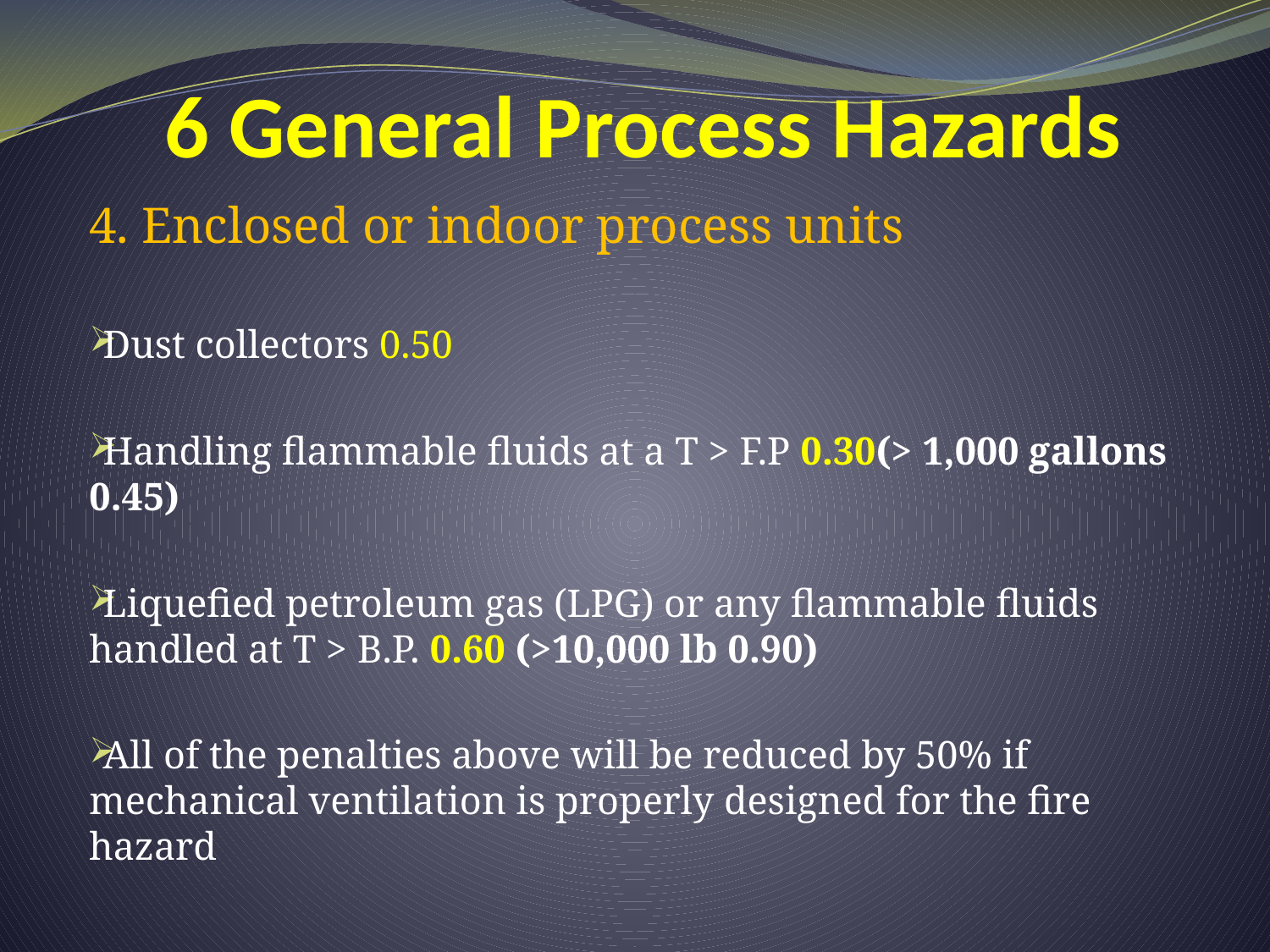

# 6 General Process Hazards
4. Enclosed or indoor process units

Dust collectors 0.50

Handling flammable fluids at a T > F.P 0.30(> 1,000 gallons 0.45)

Liquefied petroleum gas (LPG) or any flammable fluids handled at T > B.P. 0.60 (>10,000 lb 0.90)

All of the penalties above will be reduced by 50% if mechanical ventilation is properly designed for the fire hazard